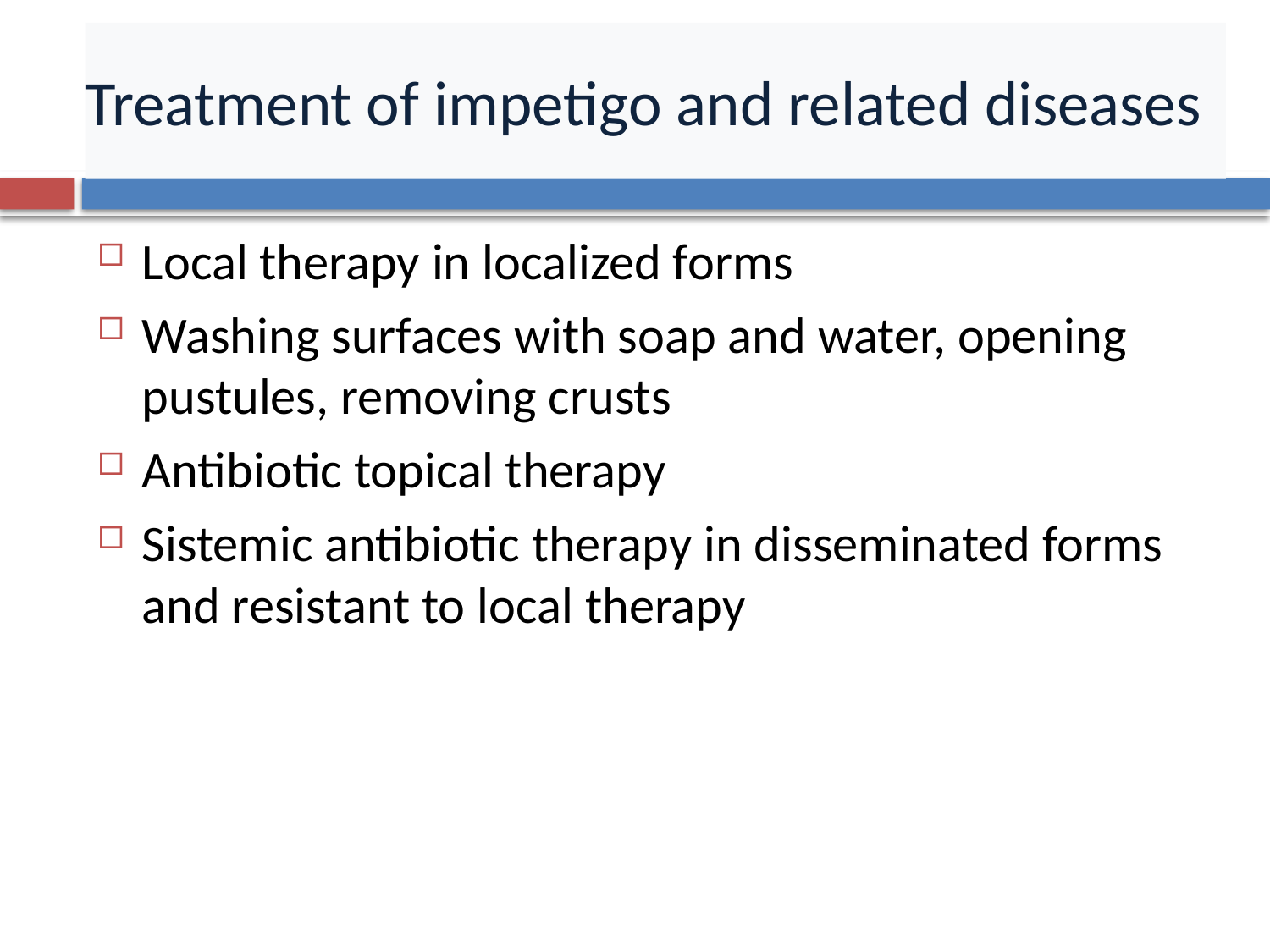

# Treatment of impetigo and related diseases
Local therapy in localized forms
Washing surfaces with soap and water, opening pustules, removing crusts
Antibiotic topical therapy
Sistemic antibiotic therapy in disseminated forms and resistant to local therapy